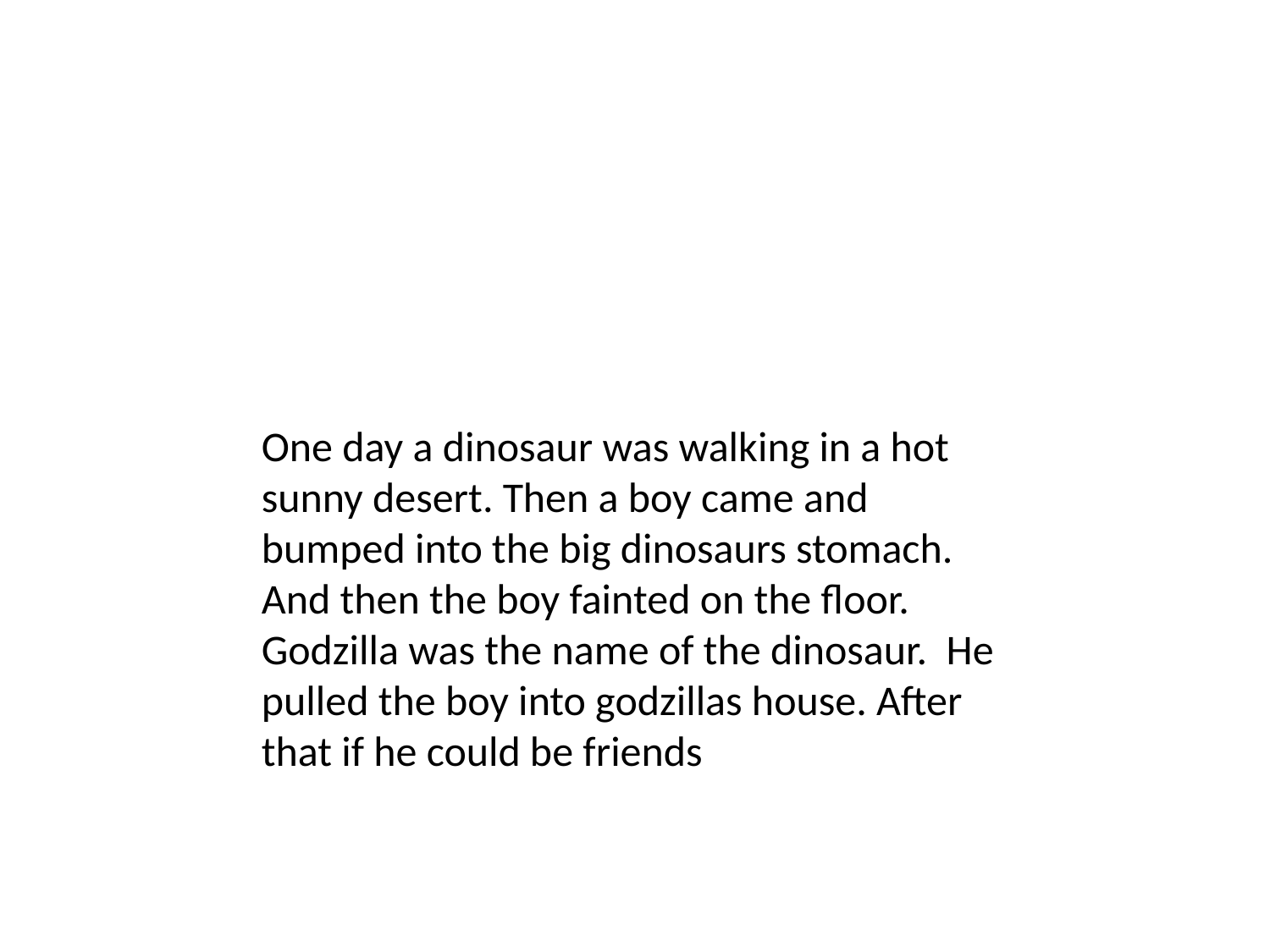

One day a dinosaur was walking in a hot sunny desert. Then a boy came and bumped into the big dinosaurs stomach. And then the boy fainted on the floor. Godzilla was the name of the dinosaur.  He pulled the boy into godzillas house. After that if he could be friends